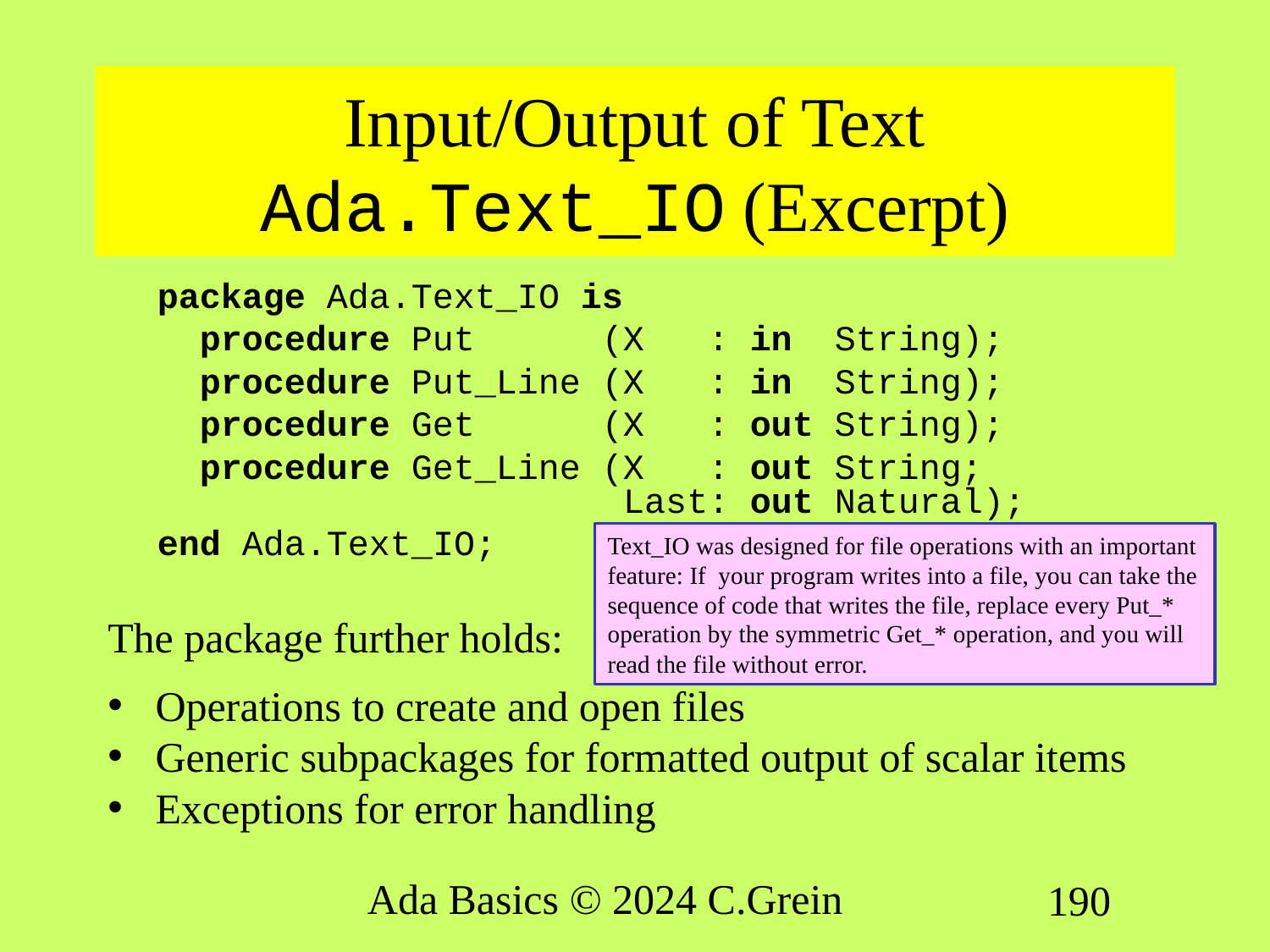

# Input/Output of Text Ada.Text_IO (Excerpt)
package Ada.Text_IO is
  procedure Put      (X   : in  String);
  procedure Put_Line (X   : in  String);
  procedure Get      (X   : out String);
  procedure Get_Line (X   : out String;
                      Last: out Natural);
end Ada.Text_IO;

The package further holds:

Operations to create and open files
Generic subpackages for formatted output of scalar items
Exceptions for error handling
Text_IO was designed for file operations with an important feature: If  your program writes into a file, you can take the sequence of code that writes the file, replace every Put_* operation by the symmetric Get_* operation, and you will read the file without error.
Ada Basics © 2024 C.Grein
190